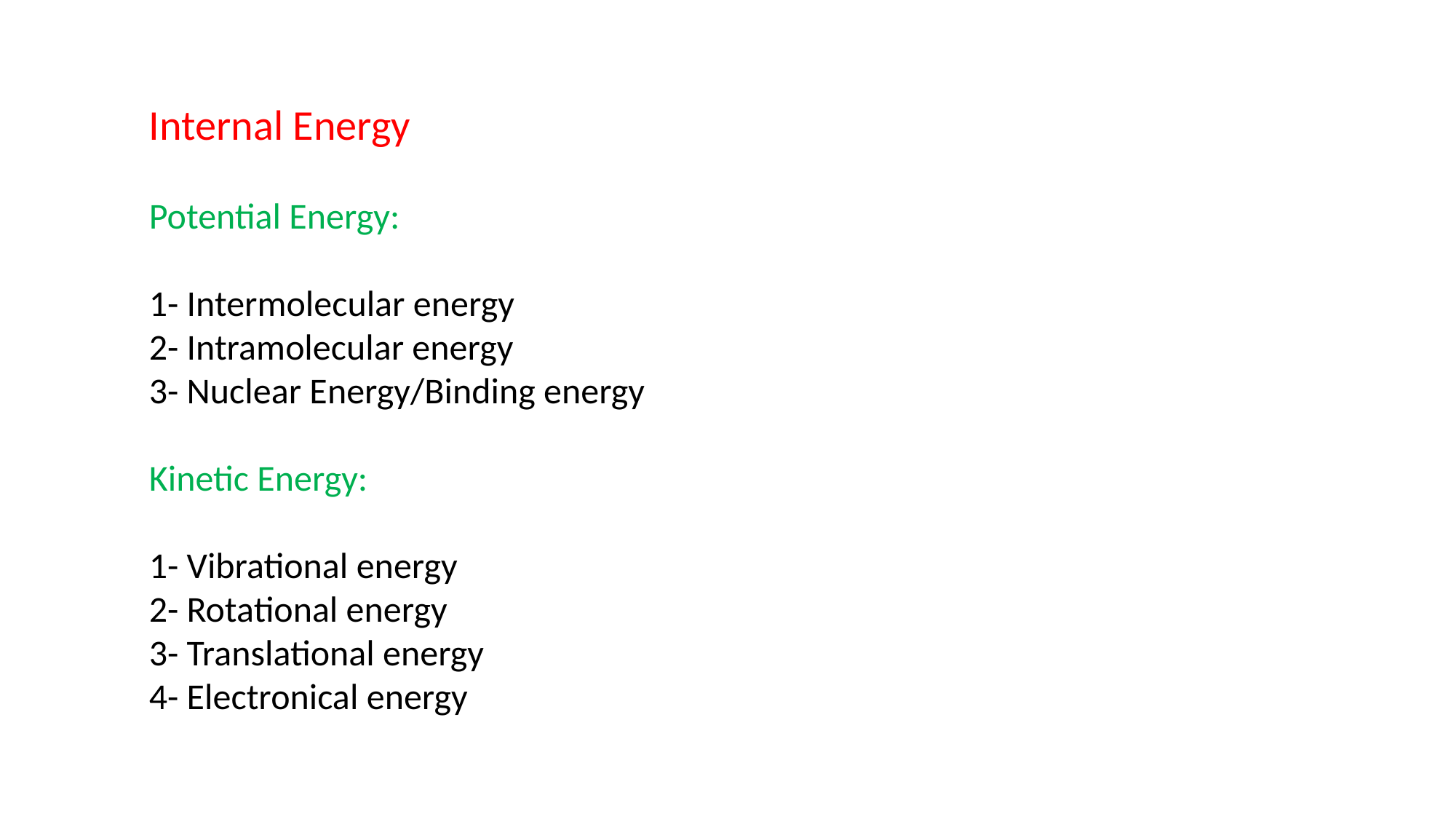

Internal Energy

Potential Energy:

1- Intermolecular energy
2- Intramolecular energy
3- Nuclear Energy/Binding energy

Kinetic Energy:

1- Vibrational energy
2- Rotational energy
3- Translational energy
4- Electronical energy